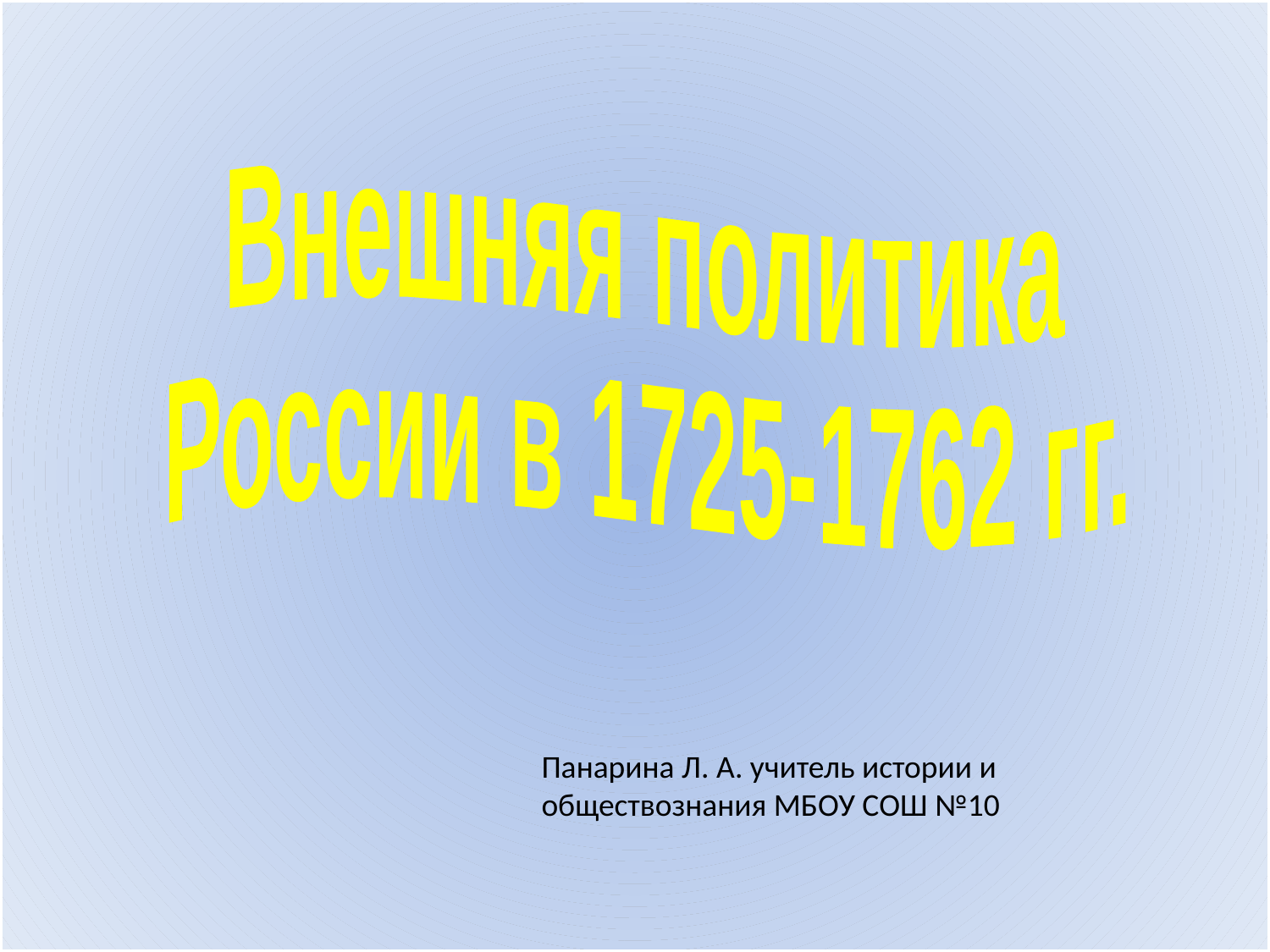

Внешняя политика
России в 1725-1762 гг.
Панарина Л. А. учитель истории и обществознания МБОУ СОШ №10